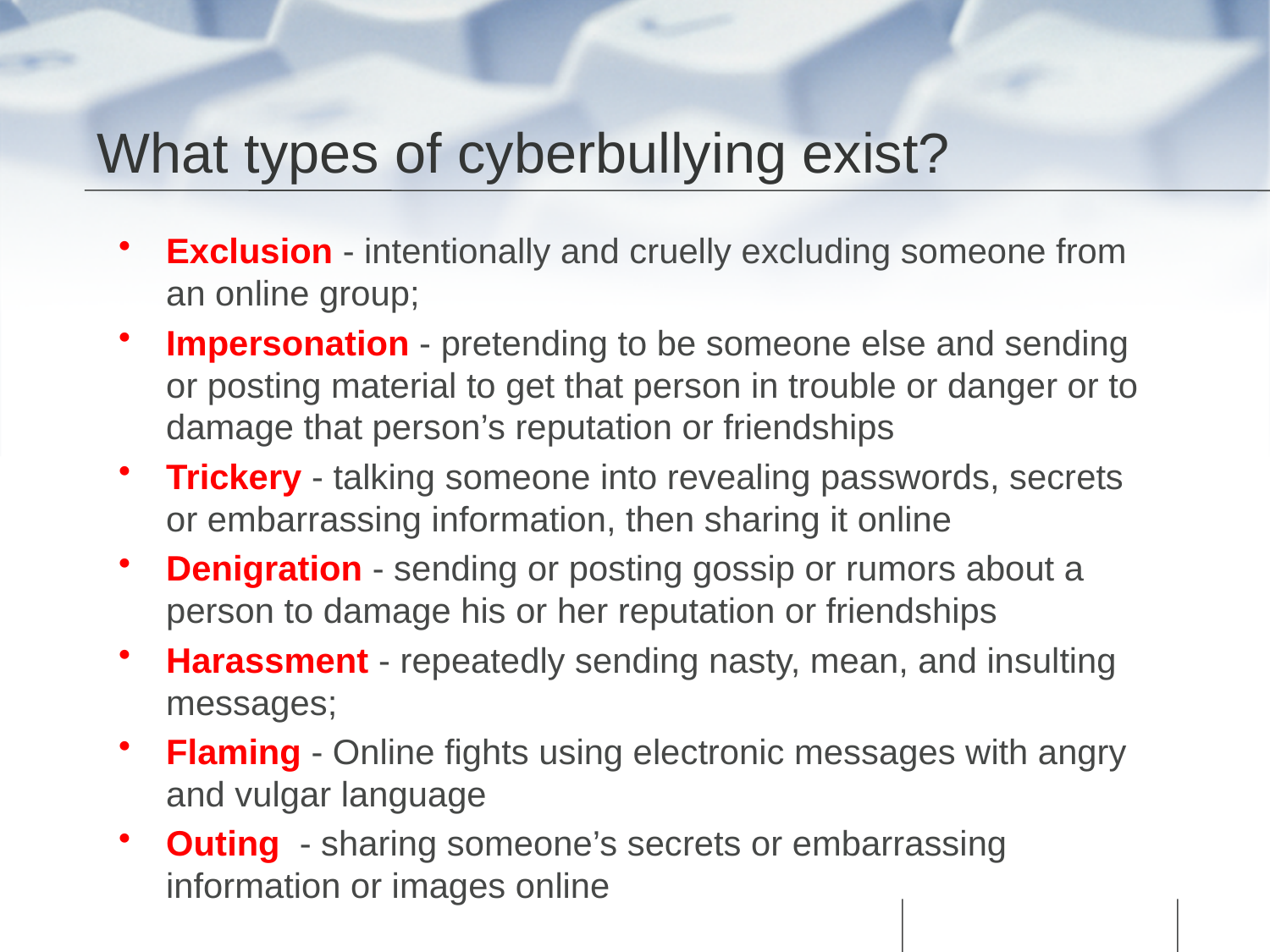

# What types of cyberbullying exist?
Exclusion - intentionally and cruelly excluding someone from an online group;
Impersonation - pretending to be someone else and sending or posting material to get that person in trouble or danger or to damage that person’s reputation or friendships
Trickery - talking someone into revealing passwords, secrets or embarrassing information, then sharing it online
Denigration - sending or posting gossip or rumors about a person to damage his or her reputation or friendships
Harassment - repeatedly sending nasty, mean, and insulting messages;
Flaming - Online fights using electronic messages with angry and vulgar language
Outing  - sharing someone’s secrets or embarrassing information or images online

13